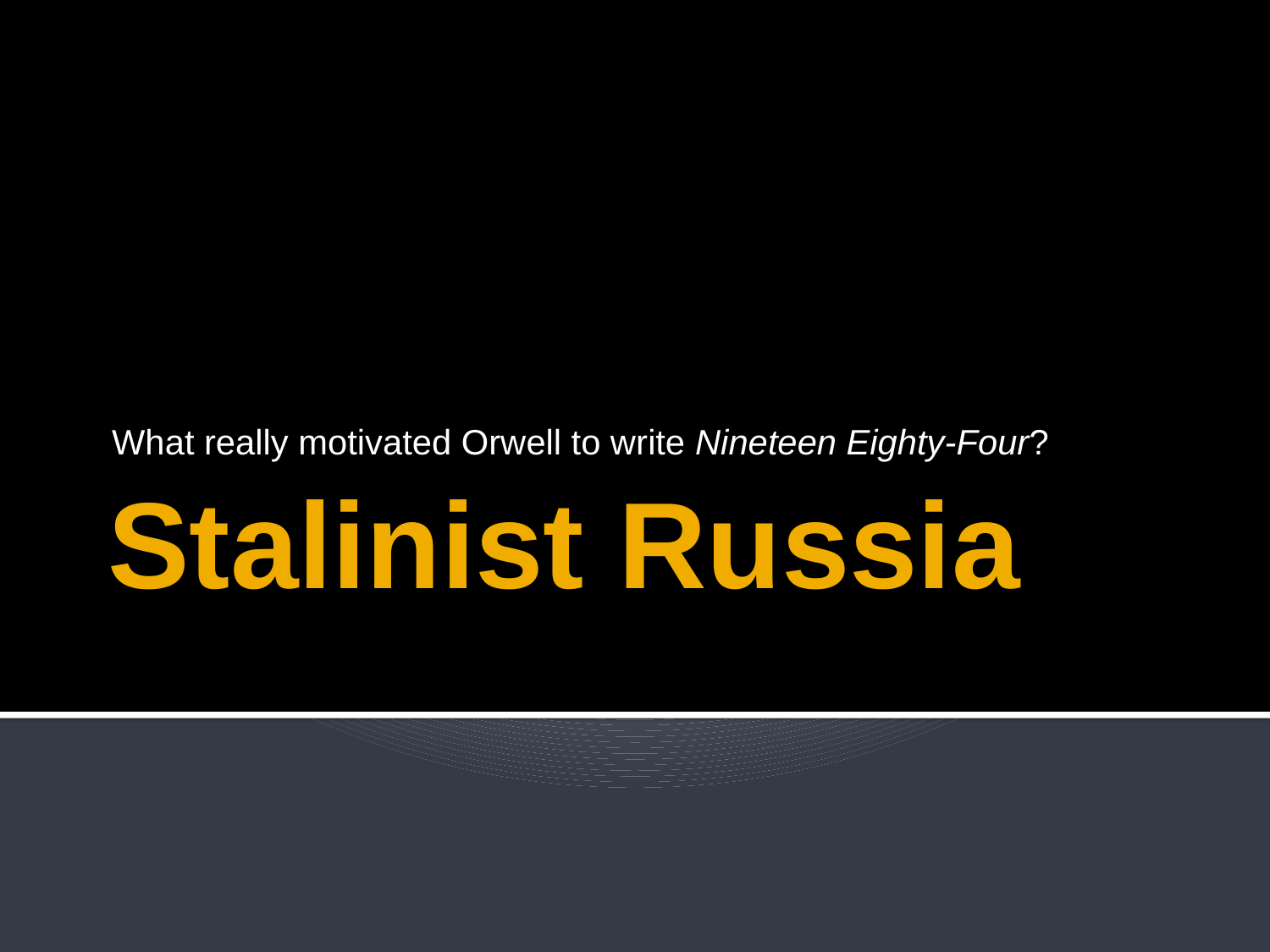

What really motivated Orwell to write Nineteen Eighty-Four?
# Stalinist Russia